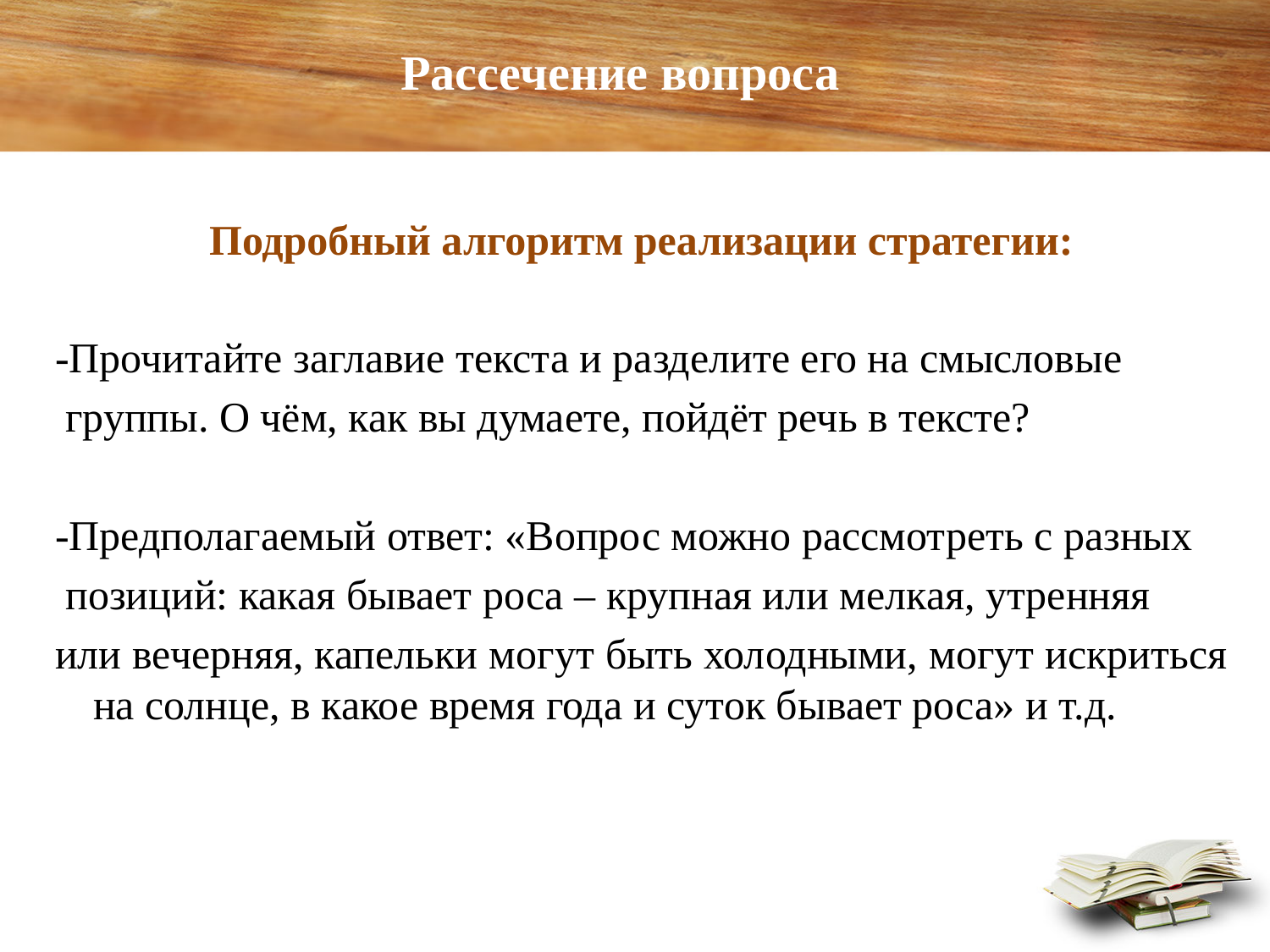

Рассечение вопроса
Подробный алгоритм реализации стратегии:

-Прочитайте заглавие текста и разделите его на смысловые
 группы. О чём, как вы думаете, пойдёт речь в тексте?

-Предполагаемый ответ: «Вопрос можно рассмотреть с разных
 позиций: какая бывает роса – крупная или мелкая, утренняя
или вечерняя, капельки могут быть холодными, могут искриться на солнце, в какое время года и суток бывает роса» и т.д.